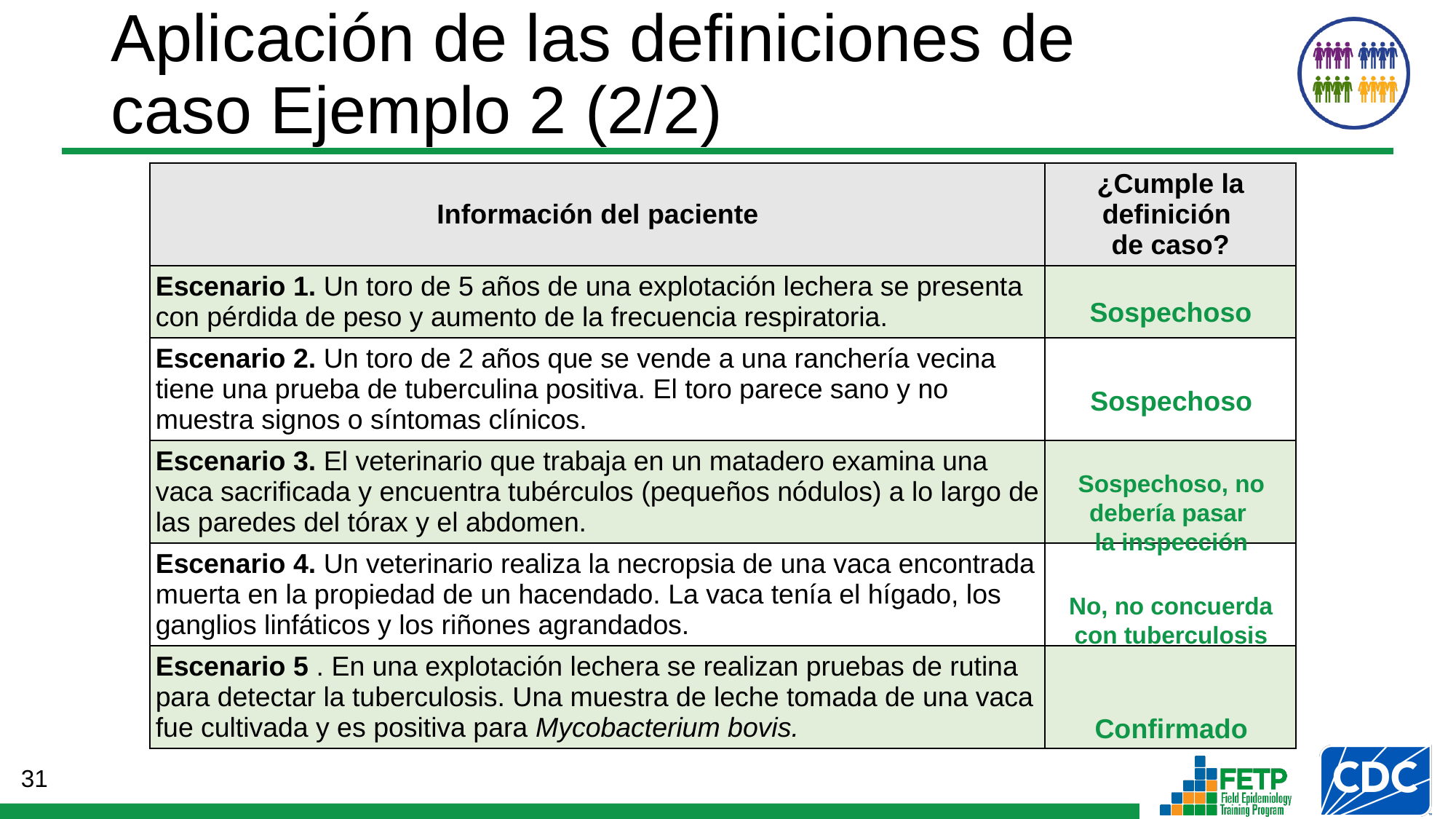

# Aplicación de las definiciones de caso Ejemplo 2 (2/2)
| Información del paciente | ¿Cumple la definición de caso? |
| --- | --- |
| Escenario 1. Un toro de 5 años de una explotación lechera se presenta con pérdida de peso y aumento de la frecuencia respiratoria. |  |
| Escenario 2. Un toro de 2 años que se vende a una ranchería vecina tiene una prueba de tuberculina positiva. El toro parece sano y no muestra signos o síntomas clínicos. |  |
| Escenario 3. El veterinario que trabaja en un matadero examina una vaca sacrificada y encuentra tubérculos (pequeños nódulos) a lo largo de las paredes del tórax y el abdomen. |  |
| Escenario 4. Un veterinario realiza la necropsia de una vaca encontrada muerta en la propiedad de un hacendado. La vaca tenía el hígado, los ganglios linfáticos y los riñones agrandados. |  |
| Escenario 5 . En una explotación lechera se realizan pruebas de rutina para detectar la tuberculosis. Una muestra de leche tomada de una vaca fue cultivada y es positiva para Mycobacterium bovis. |  |
Sospechoso
Sospechoso
Sospechoso, no debería pasar
la inspección
No, no concuerda con tuberculosis
Confirmado